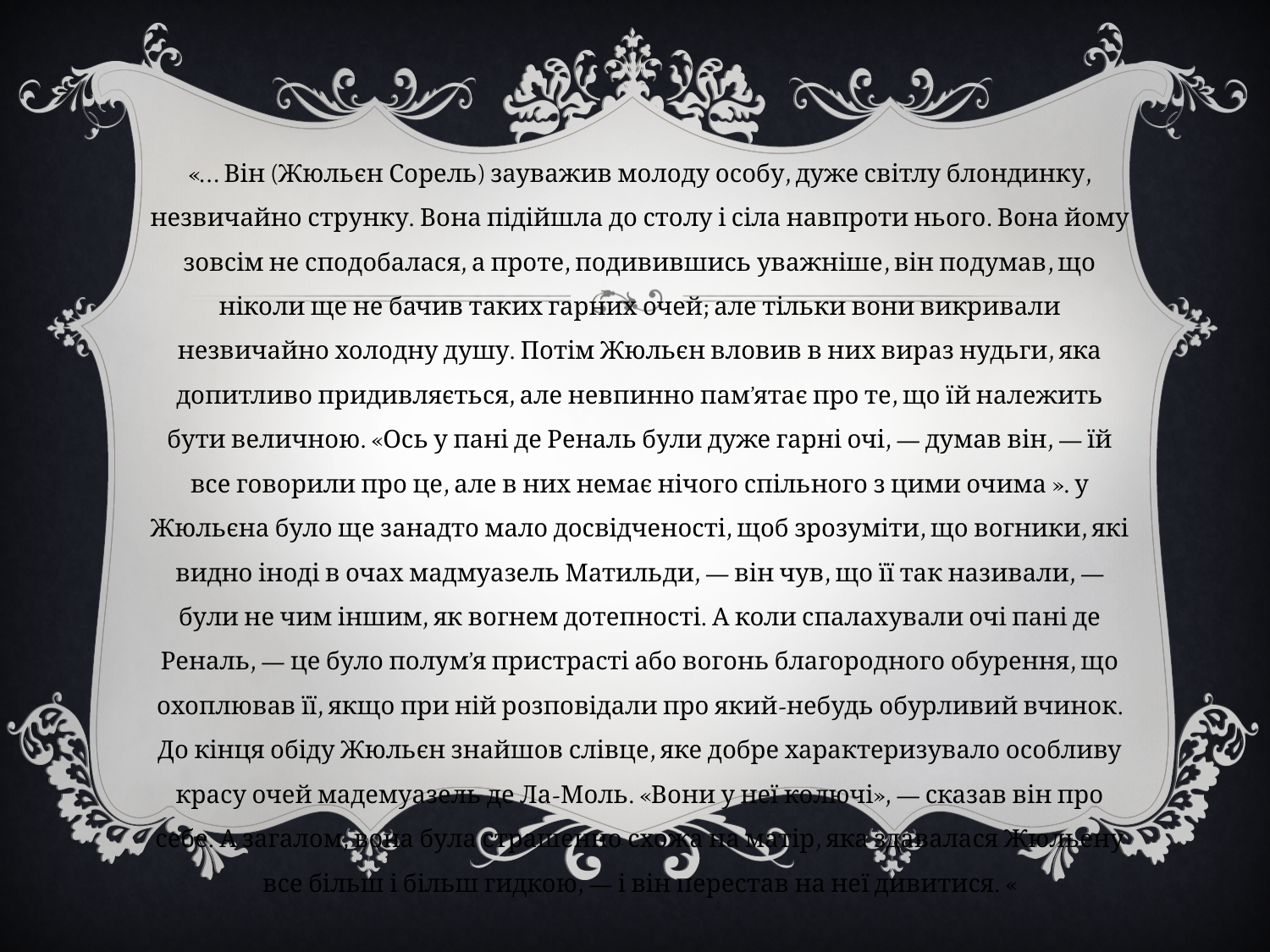

«… Він (Жюльєн Сорель) зауважив молоду особу, дуже світлу блондинку, незвичайно струнку. Вона підійшла до столу і сіла навпроти нього. Вона йому зовсім не сподобалася, а проте, подивившись уважніше, він подумав, що ніколи ще не бачив таких гарних очей; але тільки вони викривали незвичайно холодну душу. Потім Жюльєн вловив в них вираз нудьги, яка допитливо придивляється, але невпинно пам’ятає про те, що їй належить бути величною. «Ось у пані де Реналь були дуже гарні очі, — думав він, — їй все говорили про це, але в них немає нічого спільного з цими очима ». у Жюльєна було ще занадто мало досвідченості, щоб зрозуміти, що вогники, які видно іноді в очах мадмуазель Матильди, — він чув, що її так називали, — були не чим іншим, як вогнем дотепності. А коли спалахували очі пані де Реналь, — це було полум’я пристрасті або вогонь благородного обурення, що охоплював її, якщо при ній розповідали про який-небудь обурливий вчинок. До кінця обіду Жюльєн знайшов слівце, яке добре характеризувало особливу красу очей мадемуазель де Ла-Моль. «Вони у неї колючі», — сказав він про себе. А загалом, вона була страшенно схожа на матір, яка здавалася Жюльену все більш і більш гидкою, — і він перестав на неї дивитися. «
#